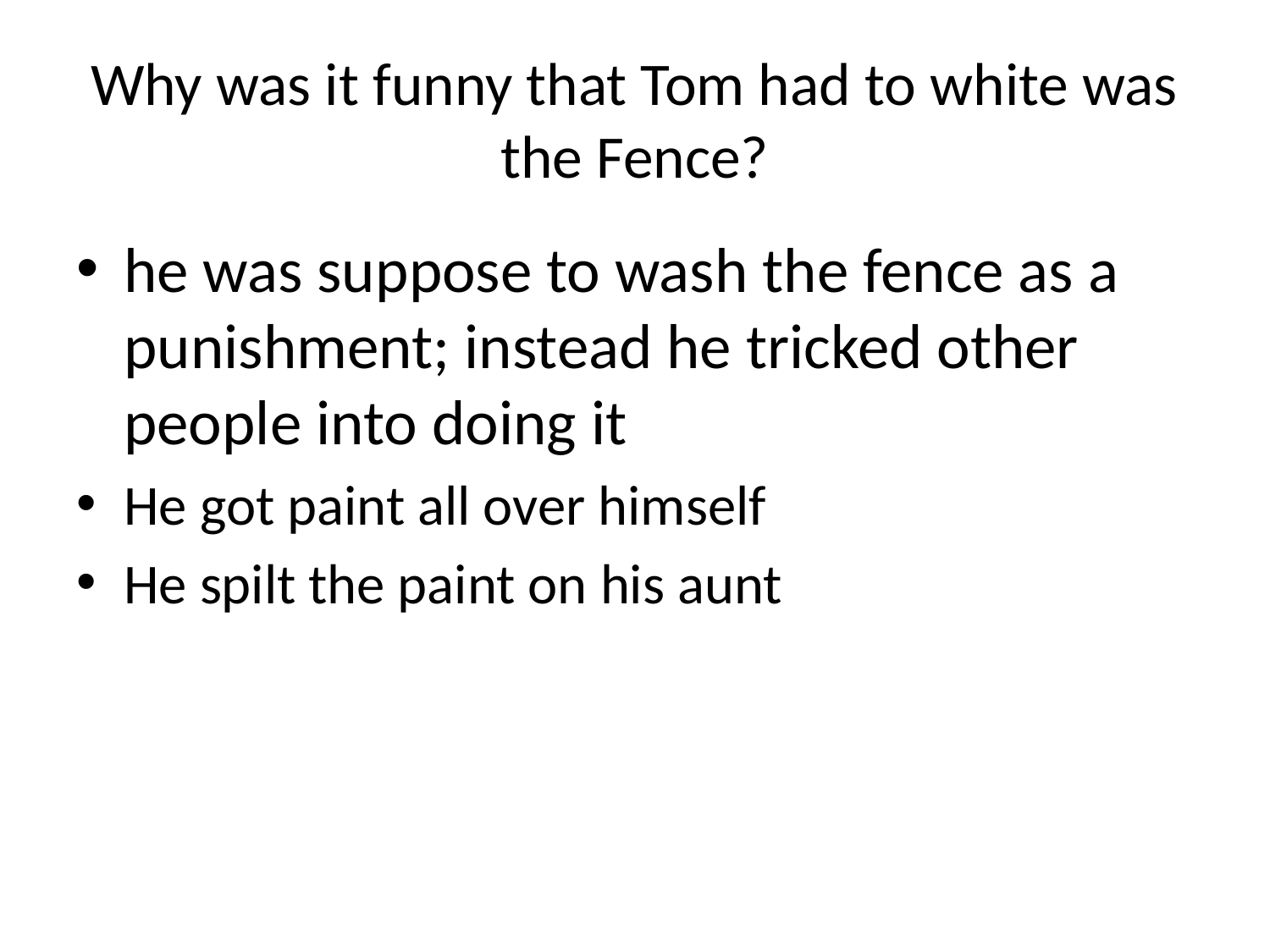

# Why was it funny that Tom had to white was the Fence?
he was suppose to wash the fence as a punishment; instead he tricked other people into doing it
He got paint all over himself
He spilt the paint on his aunt